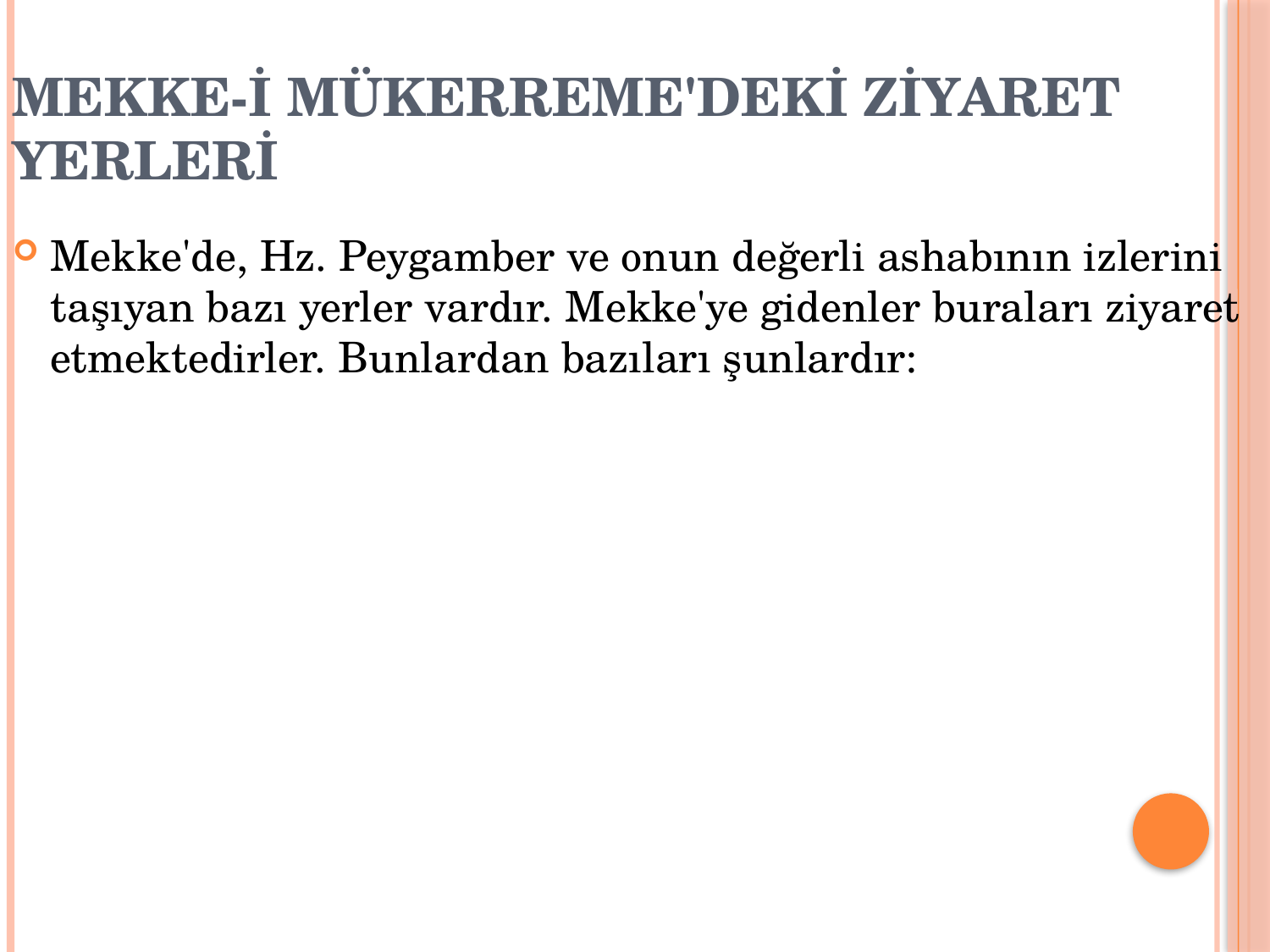

# MEKKE-İ MÜKERREME'DEKİ ZİYARET YERLERİ
Mekke'de, Hz. Peygamber ve onun değerli ashabının izlerini taşıyan bazı yerler vardır. Mekke'ye gidenler buraları ziyaret etmektedirler. Bunlardan bazıları şunlardır: